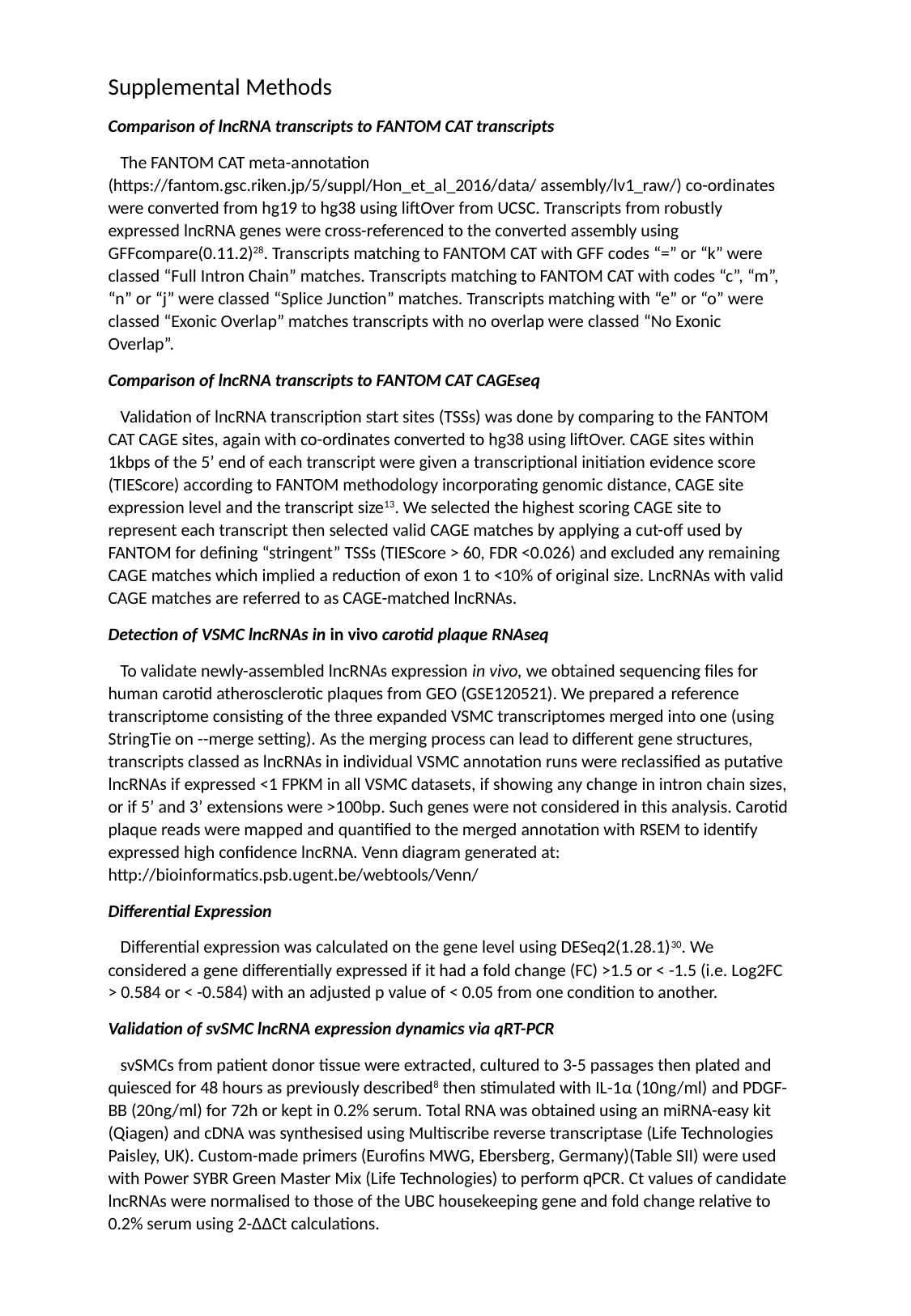

Supplemental Methods
Comparison of lncRNA transcripts to FANTOM CAT transcripts
   The FANTOM CAT meta-annotation (https://fantom.gsc.riken.jp/5/suppl/Hon_et_al_2016/data/ assembly/lv1_raw/) co-ordinates were converted from hg19 to hg38 using liftOver from UCSC. Transcripts from robustly expressed lncRNA genes were cross-referenced to the converted assembly using GFFcompare(0.11.2)28. Transcripts matching to FANTOM CAT with GFF codes “=” or “k” were classed “Full Intron Chain” matches. Transcripts matching to FANTOM CAT with codes “c”, “m”, “n” or “j” were classed “Splice Junction” matches. Transcripts matching with “e” or “o” were classed “Exonic Overlap” matches transcripts with no overlap were classed “No Exonic Overlap”.
Comparison of lncRNA transcripts to FANTOM CAT CAGEseq
   Validation of lncRNA transcription start sites (TSSs) was done by comparing to the FANTOM CAT CAGE sites, again with co-ordinates converted to hg38 using liftOver. CAGE sites within 1kbps of the 5’ end of each transcript were given a transcriptional initiation evidence score (TIEScore) according to FANTOM methodology incorporating genomic distance, CAGE site expression level and the transcript size13. We selected the highest scoring CAGE site to represent each transcript then selected valid CAGE matches by applying a cut-off used by FANTOM for defining “stringent” TSSs (TIEScore > 60, FDR <0.026) and excluded any remaining CAGE matches which implied a reduction of exon 1 to <10% of original size. LncRNAs with valid CAGE matches are referred to as CAGE-matched lncRNAs.
Detection of VSMC lncRNAs in in vivo carotid plaque RNAseq
   To validate newly-assembled lncRNAs expression in vivo, we obtained sequencing files for human carotid atherosclerotic plaques from GEO (GSE120521). We prepared a reference transcriptome consisting of the three expanded VSMC transcriptomes merged into one (using StringTie on --merge setting). As the merging process can lead to different gene structures, transcripts classed as lncRNAs in individual VSMC annotation runs were reclassified as putative lncRNAs if expressed <1 FPKM in all VSMC datasets, if showing any change in intron chain sizes, or if 5’ and 3’ extensions were >100bp. Such genes were not considered in this analysis. Carotid plaque reads were mapped and quantified to the merged annotation with RSEM to identify expressed high confidence lncRNA. Venn diagram generated at: http://bioinformatics.psb.ugent.be/webtools/Venn/
Differential Expression
   Differential expression was calculated on the gene level using DESeq2(1.28.1)30. We considered a gene differentially expressed if it had a fold change (FC) >1.5 or < -1.5 (i.e. Log2FC > 0.584 or < -0.584) with an adjusted p value of < 0.05 from one condition to another.
Validation of svSMC lncRNA expression dynamics via qRT-PCR
   svSMCs from patient donor tissue were extracted, cultured to 3-5 passages then plated and quiesced for 48 hours as previously described8 then stimulated with IL-1α (10ng/ml) and PDGF-BB (20ng/ml) for 72h or kept in 0.2% serum. Total RNA was obtained using an miRNA-easy kit (Qiagen) and cDNA was synthesised using Multiscribe reverse transcriptase (Life Technologies Paisley, UK). Custom-made primers (Eurofins MWG, Ebersberg, Germany)(Table SII) were used with Power SYBR Green Master Mix (Life Technologies) to perform qPCR. Ct values of candidate lncRNAs were normalised to those of the UBC housekeeping gene and fold change relative to 0.2% serum using 2-ΔΔCt calculations.